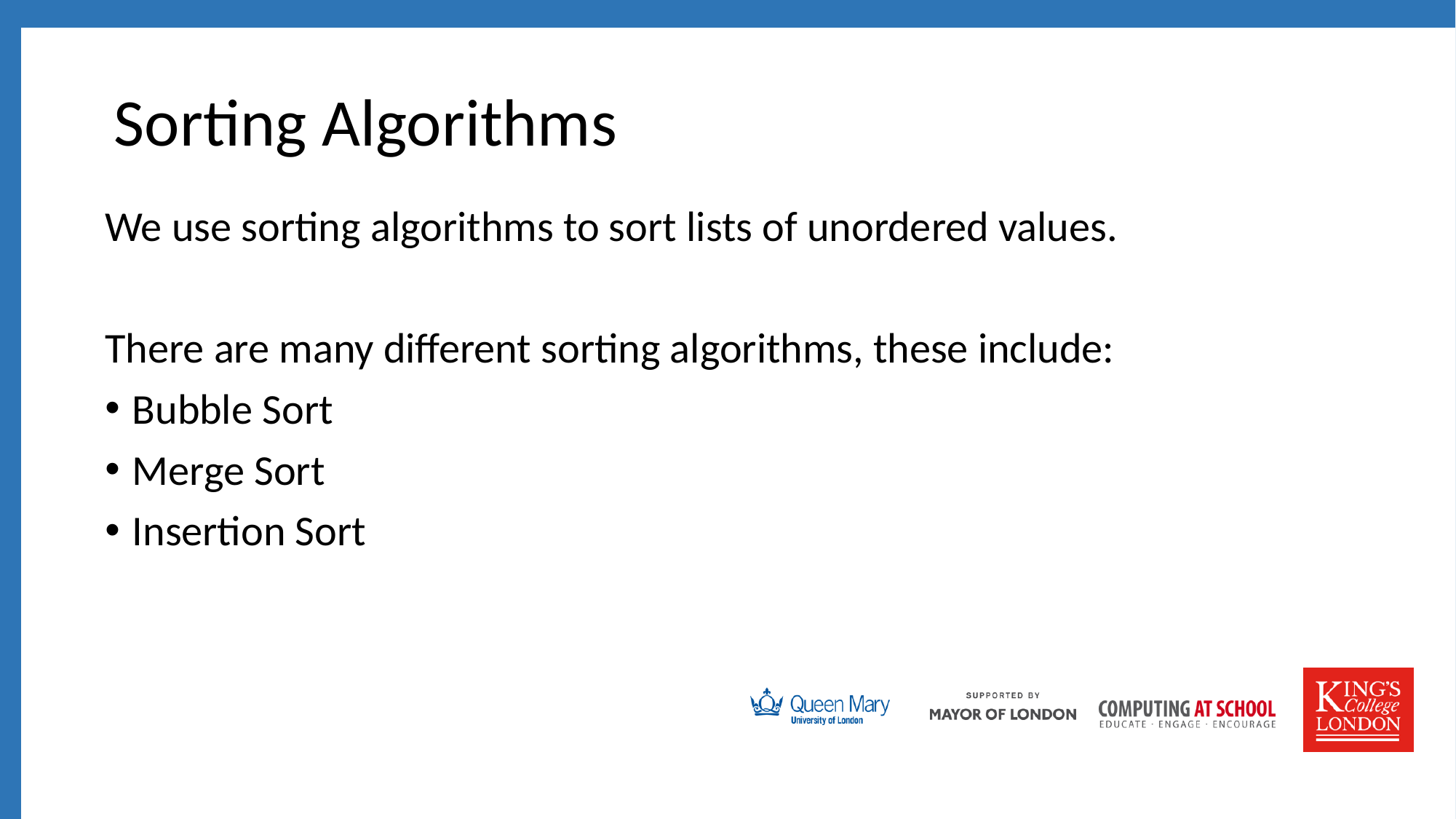

# Sorting Algorithms
We use sorting algorithms to sort lists of unordered values.

There are many different sorting algorithms, these include:
Bubble Sort
Merge Sort
Insertion Sort